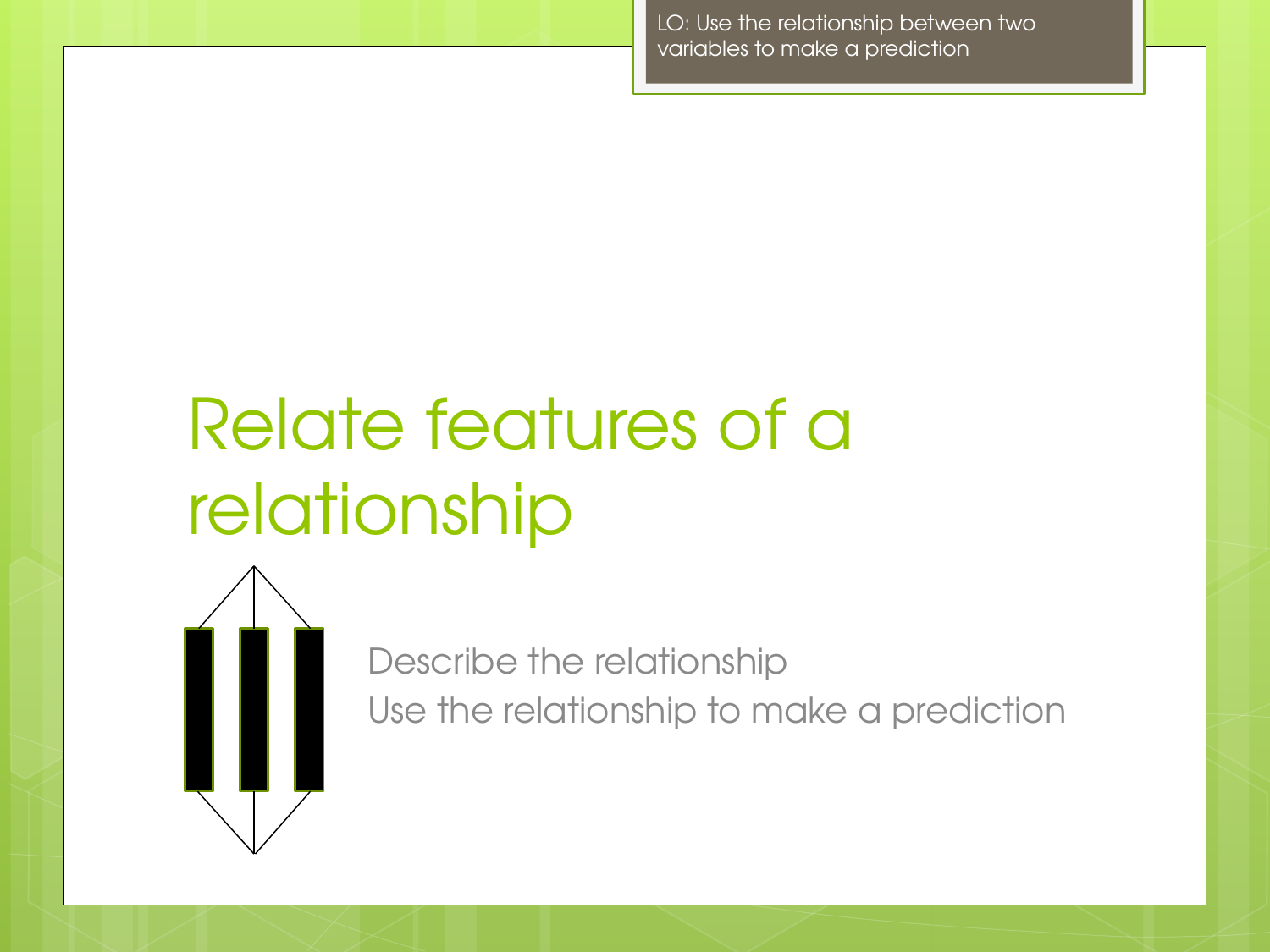

LO: Use the relationship between two variables to make a prediction

# Relate features of a relationship

Describe the relationship
Use the relationship to make a prediction